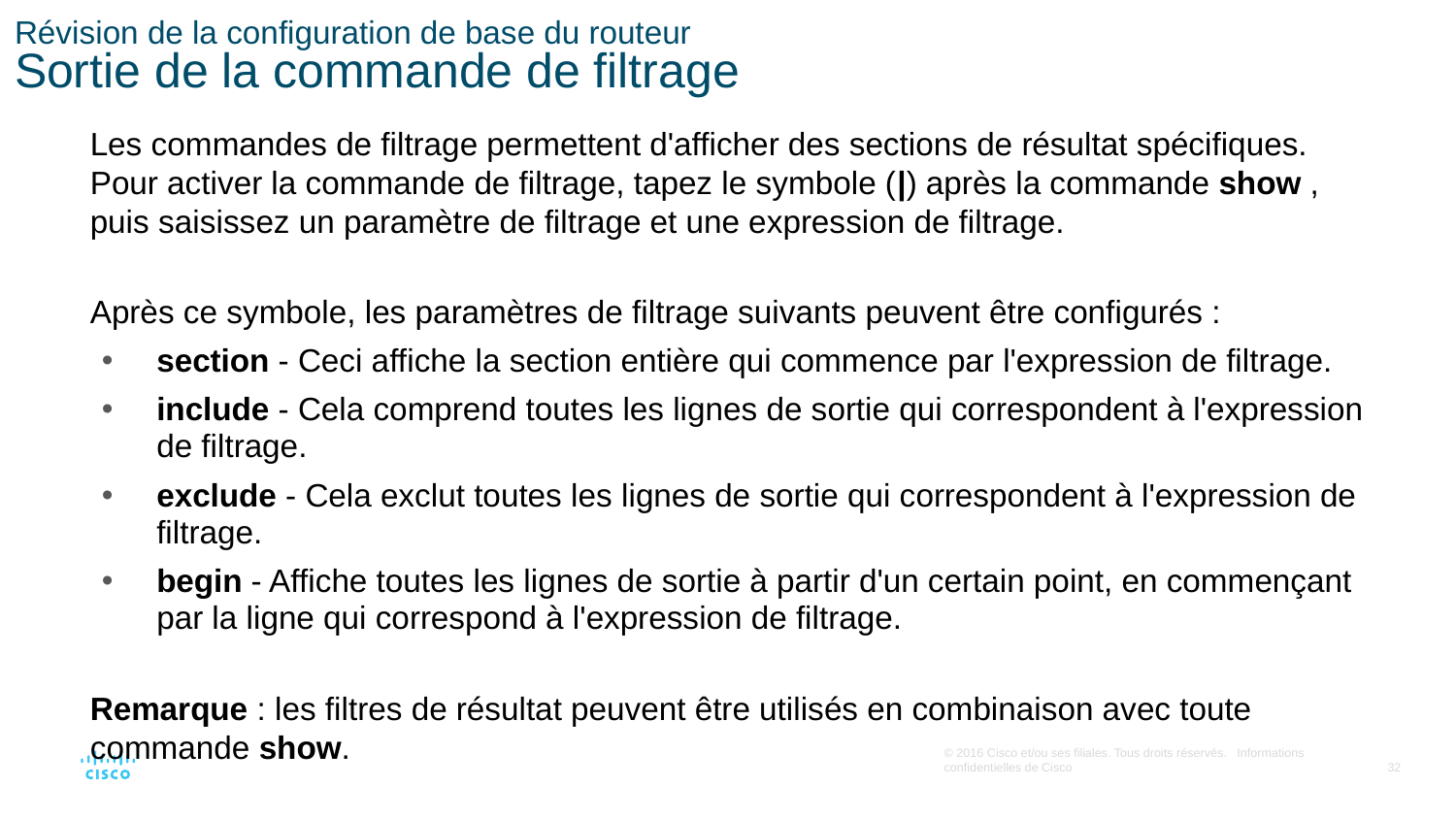

# Révision de la configuration de base du routeur Sortie de la commande de filtrage
Les commandes de filtrage permettent d'afficher des sections de résultat spécifiques. Pour activer la commande de filtrage, tapez le symbole (|) après la commande show , puis saisissez un paramètre de filtrage et une expression de filtrage.

Après ce symbole, les paramètres de filtrage suivants peuvent être configurés :
section - Ceci affiche la section entière qui commence par l'expression de filtrage.
include - Cela comprend toutes les lignes de sortie qui correspondent à l'expression de filtrage.
exclude - Cela exclut toutes les lignes de sortie qui correspondent à l'expression de filtrage.
begin - Affiche toutes les lignes de sortie à partir d'un certain point, en commençant par la ligne qui correspond à l'expression de filtrage.

Remarque : les filtres de résultat peuvent être utilisés en combinaison avec toute commande show.